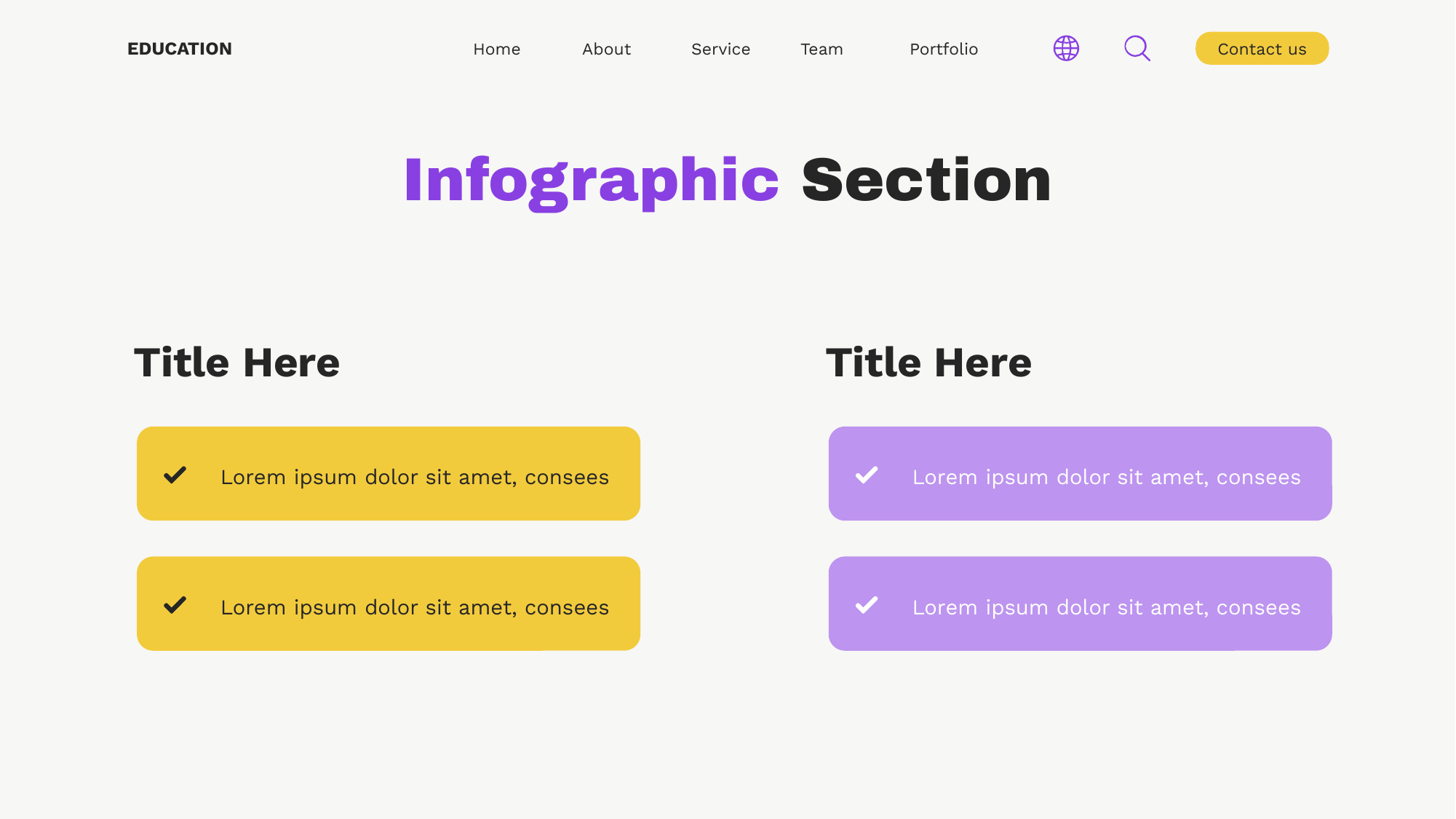

EDUCATION
Contact us
Home	About	Service	Team	Portfolio

Infographic Section
Title Here
Title Here

Lorem ipsum dolor sit amet, consees
Lorem ipsum dolor sit amet, consees

Lorem ipsum dolor sit amet, consees
Lorem ipsum dolor sit amet, consees